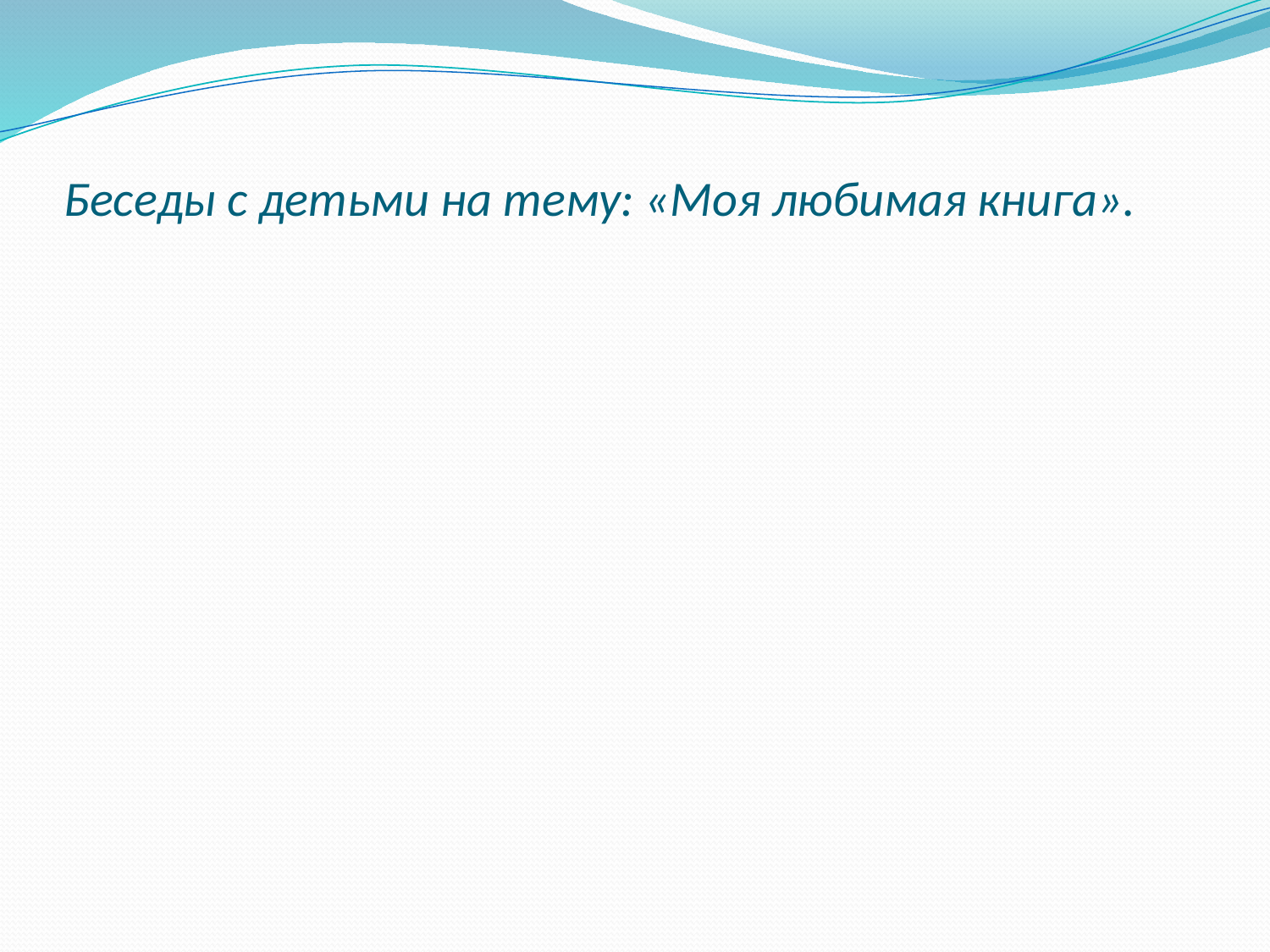

# Беседы с детьми на тему: «Моя любимая книга».